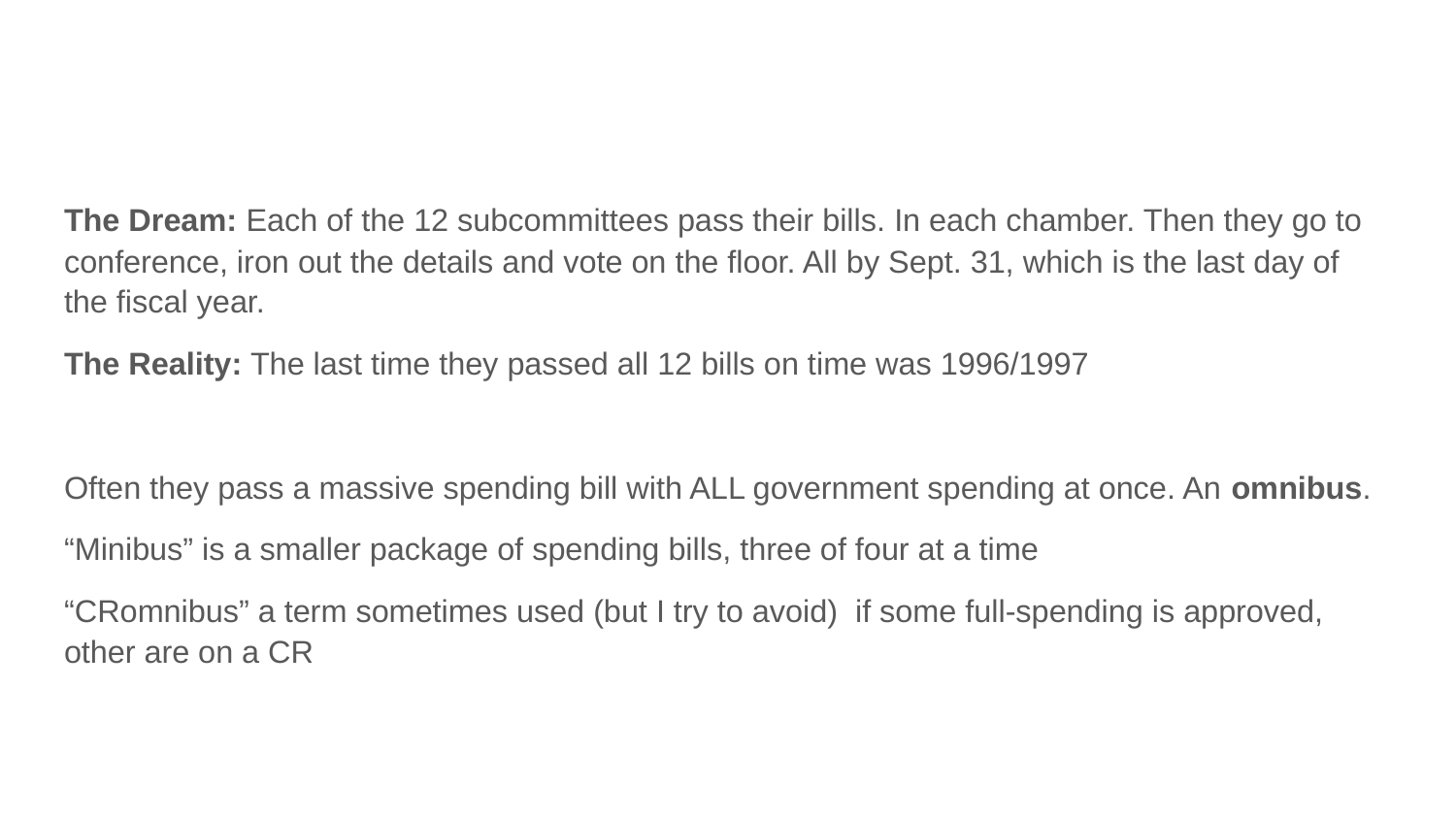

#
The Dream: Each of the 12 subcommittees pass their bills. In each chamber. Then they go to conference, iron out the details and vote on the floor. All by Sept. 31, which is the last day of the fiscal year.
The Reality: The last time they passed all 12 bills on time was 1996/1997

Often they pass a massive spending bill with ALL government spending at once. An omnibus.
“Minibus” is a smaller package of spending bills, three of four at a time
“CRomnibus” a term sometimes used (but I try to avoid)  if some full-spending is approved, other are on a CR